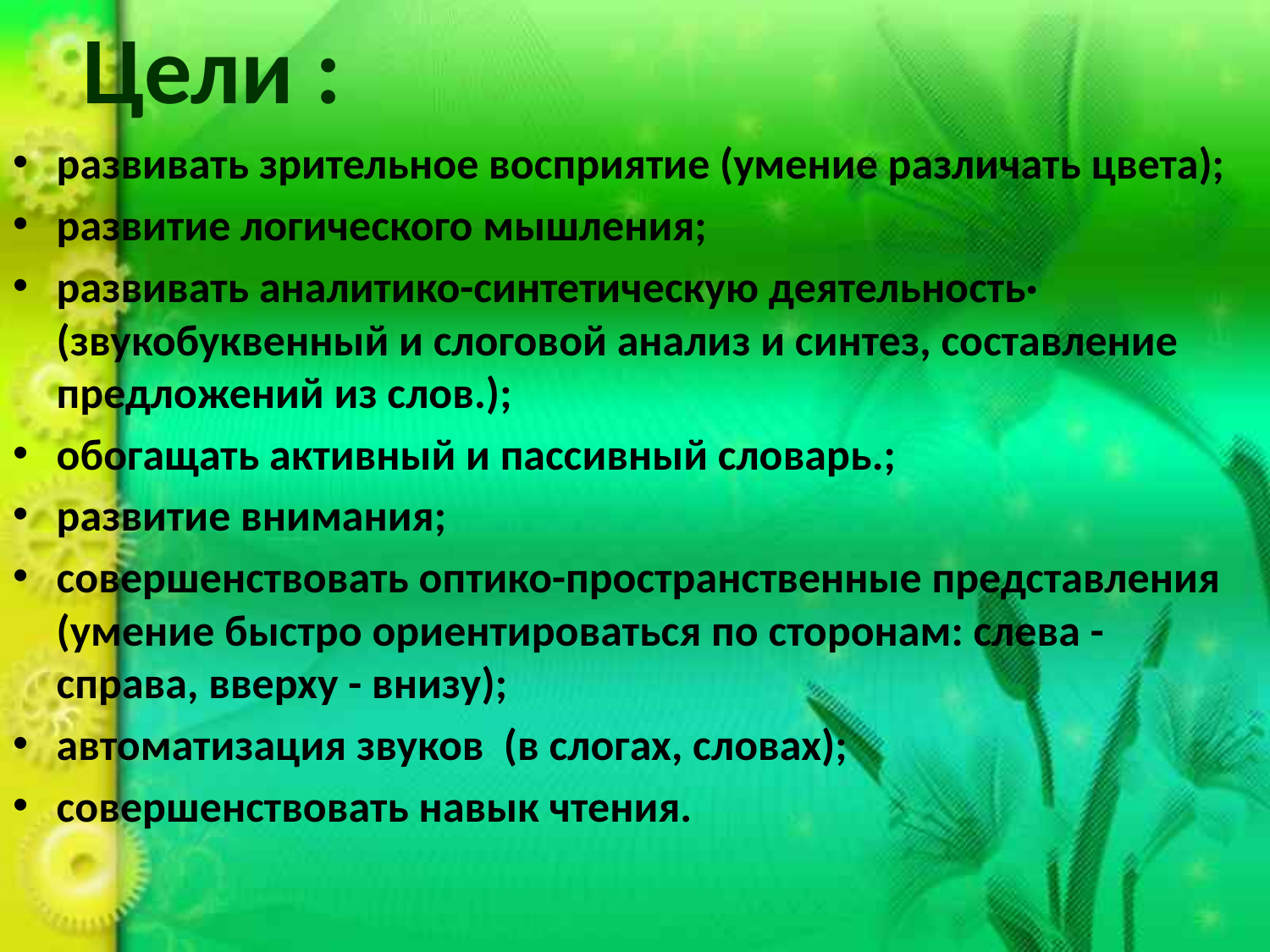

# Цели :
развивать зрительное восприятие (умение различать цвета);
развитие логического мышления;
развивать аналитико-синтетическую деятельность· (звукобуквенный и слоговой анализ и синтез, составление предложений из слов.);
обогащать активный и пассивный словарь.;
развитие внимания;
совершенствовать оптико-пространственные представления (умение быстро ориентироваться по сторонам: слева - справа, вверху - внизу);
автоматизация звуков  (в слогах, словах);
совершенствовать навык чтения.